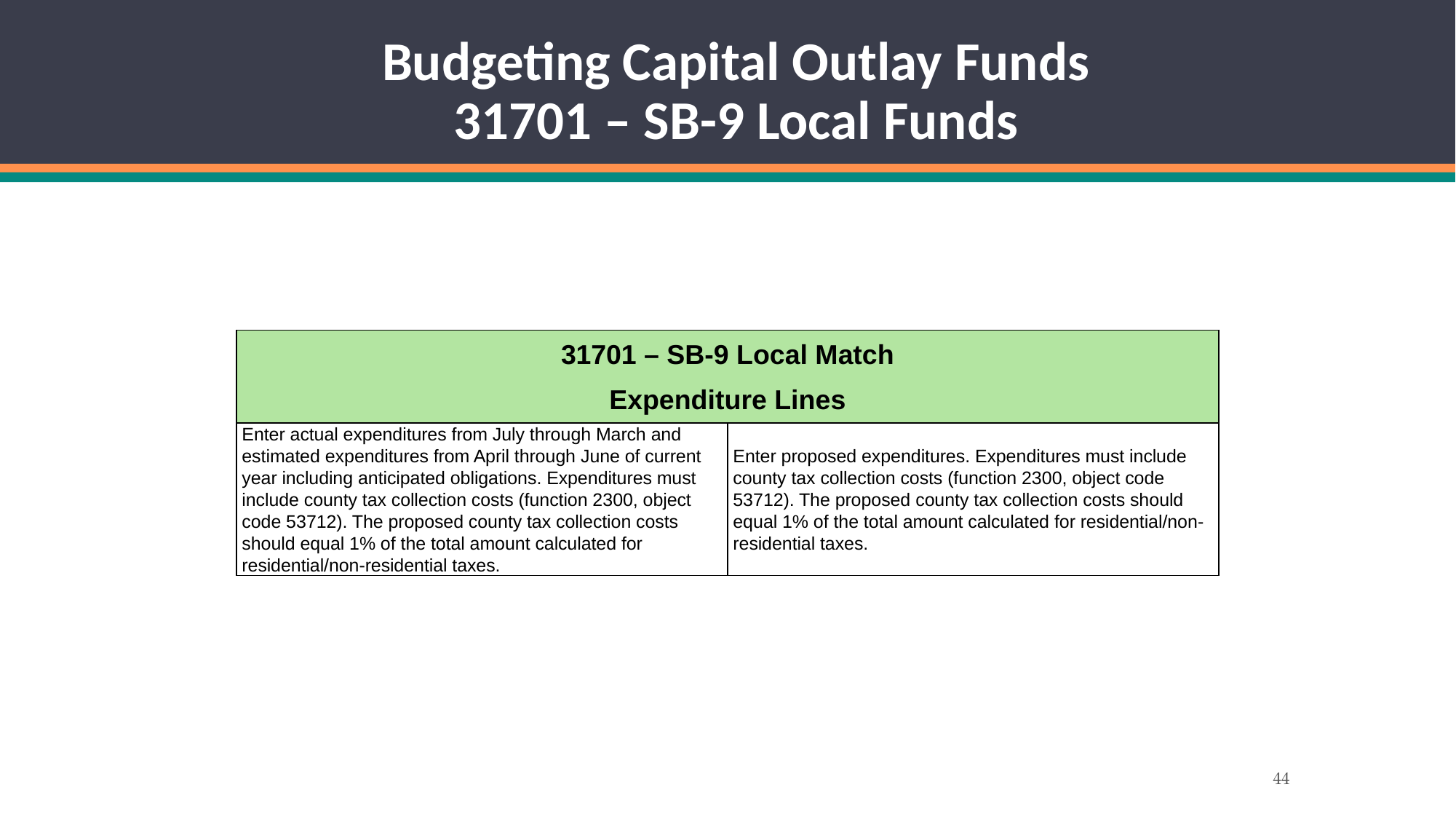

# Budgeting Capital Outlay Funds 31701 – SB-9 Local Funds
| 31701 – SB-9 Local Match Expenditure Lines |  |
| --- | --- |
| Enter actual expenditures from July through March and estimated expenditures from April through June of current year including anticipated obligations. Expenditures must include county tax collection costs (function 2300, object code 53712). The proposed county tax collection costs should equal 1% of the total amount calculated for residential/non-residential taxes. | Enter proposed expenditures. Expenditures must include county tax collection costs (function 2300, object code 53712). The proposed county tax collection costs should equal 1% of the total amount calculated for residential/non-residential taxes. |
44